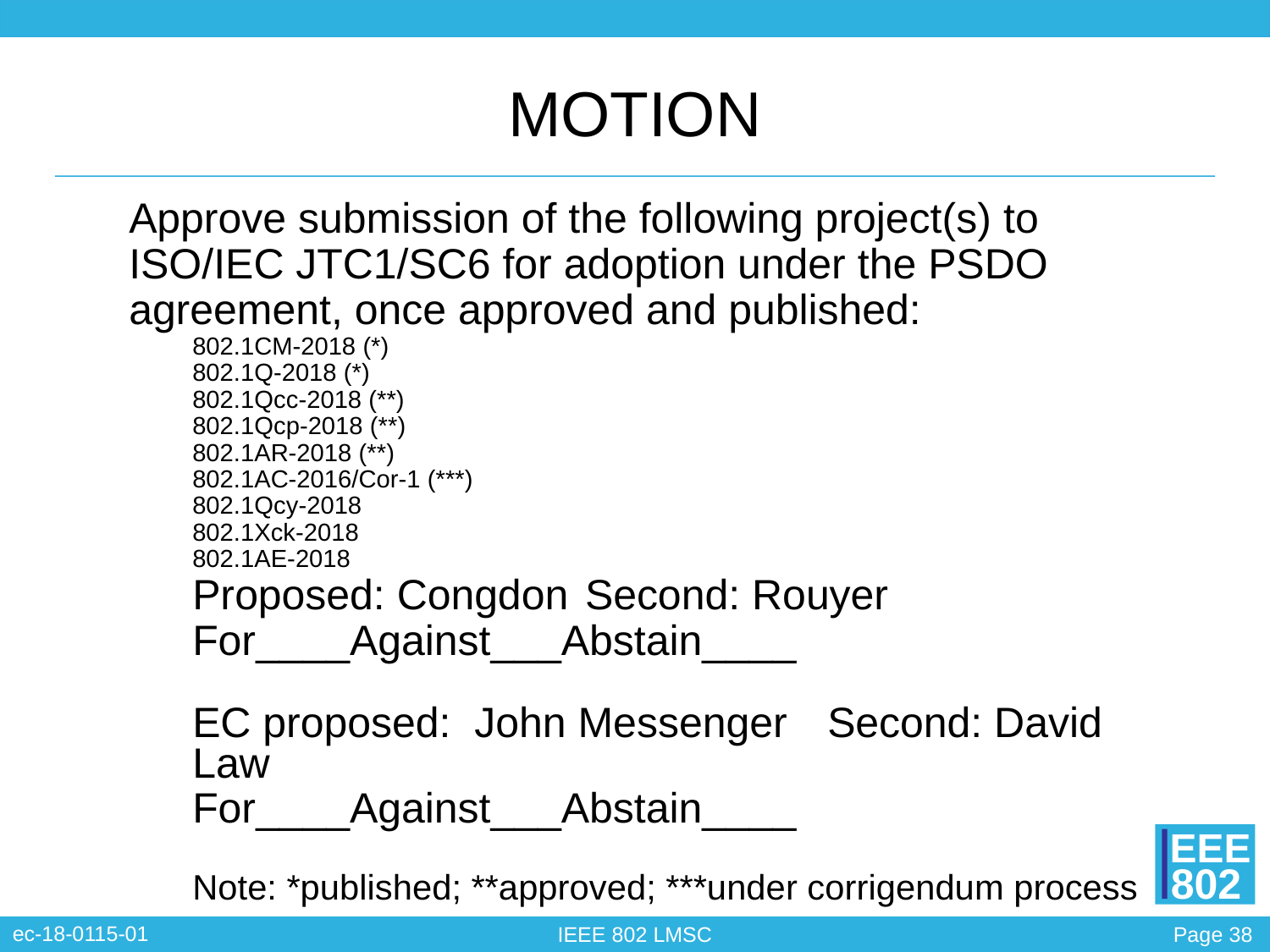

MOTION
Approve submission of the following project(s) to ISO/IEC JTC1/SC6 for adoption under the PSDO agreement, once approved and published:
802.1CM-2018 (*)
802.1Q-2018 (*)
802.1Qcc-2018 (**)
802.1Qcp-2018 (**)
802.1AR-2018 (**)
802.1AC-2016/Cor-1 (***)
802.1Qcy-2018
802.1Xck-2018
802.1AE-2018
Proposed: Congdon	 Second: Rouyer
For____Against___Abstain____

EC proposed:  John Messenger	Second: David Law
For____Against___Abstain____

Note: *published; **approved; ***under corrigendum process